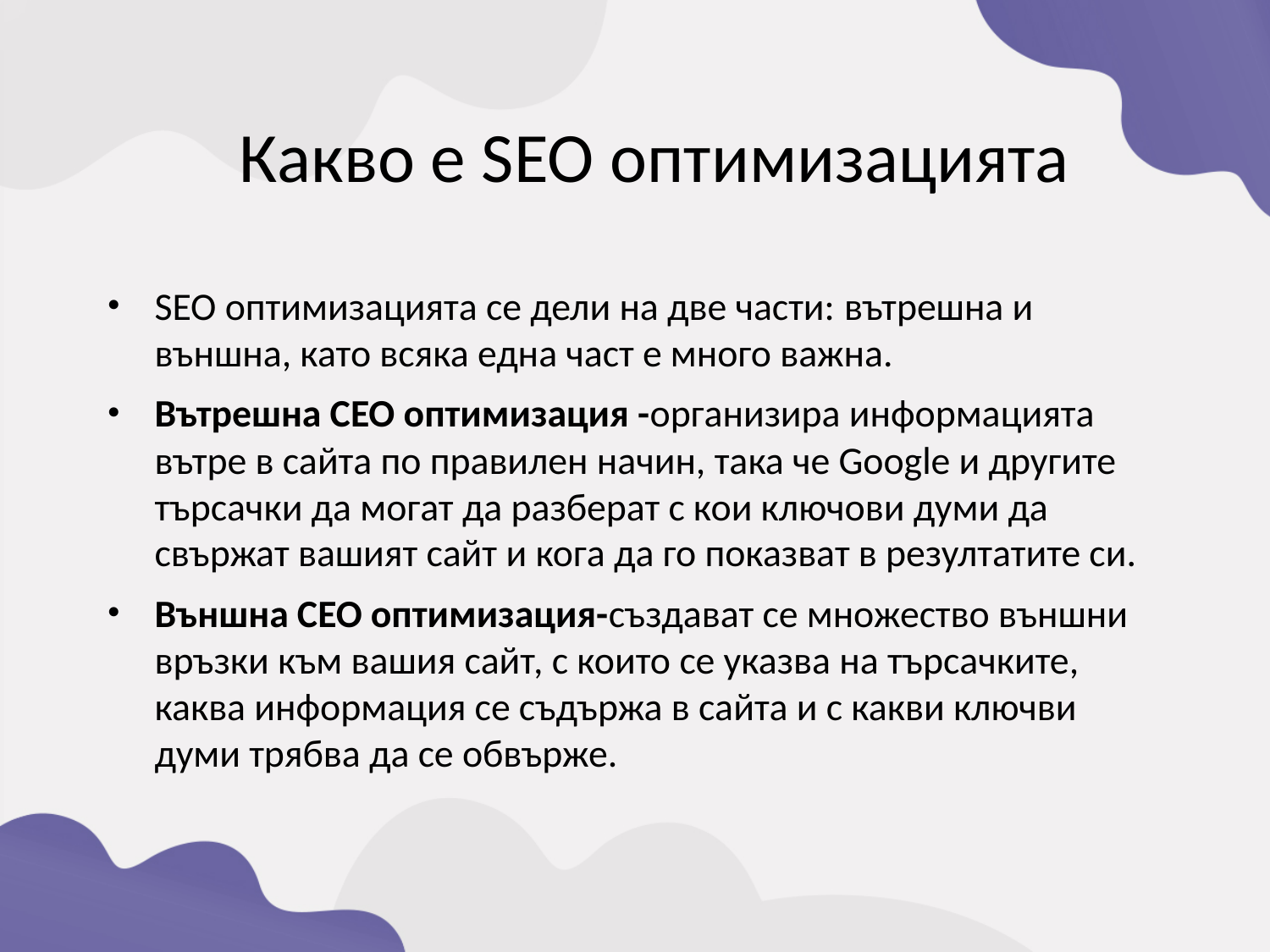

Какво е SEO оптимизацията
SEO оптимизацията се дели на две части: вътрешна и външна, като всяка една част е много важна.
Вътрешна СЕО оптимизация -организира информацията вътре в сайта по правилен начин, така че Google и другите търсачки да могат да разберат с кои ключови думи да свържат вашият сайт и кога да го показват в резултатите си.
Външна СЕО оптимизация-създават се множество външни връзки към вашия сайт, с които се указва на търсачките, каква информация се съдържа в сайта и с какви ключви думи трябва да се обвърже.